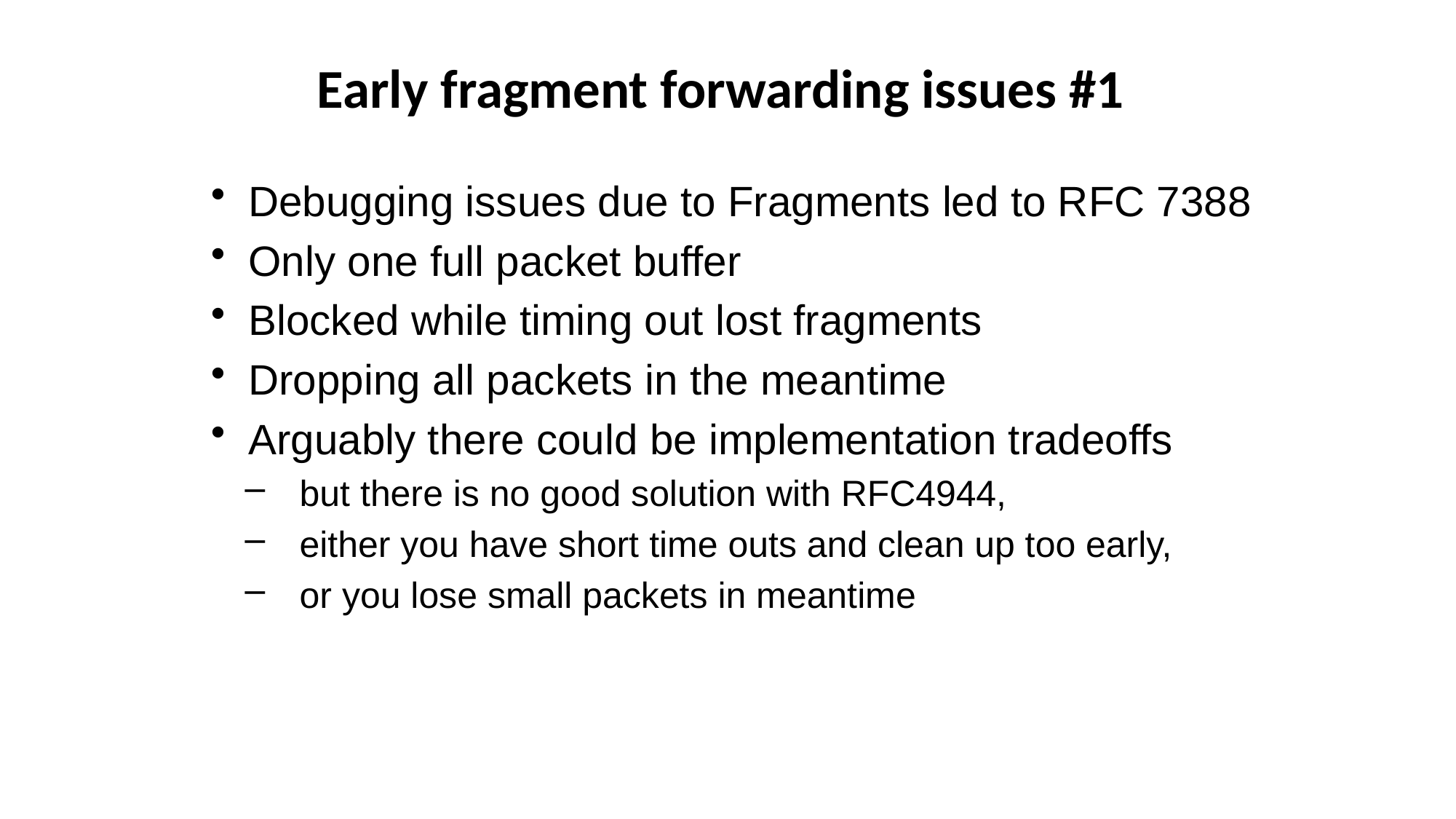

Early fragment forwarding issues #1
 Debugging issues due to Fragments led to RFC 7388
 Only one full packet buffer
 Blocked while timing out lost fragments
 Dropping all packets in the meantime
 Arguably there could be implementation tradeoffs
but there is no good solution with RFC4944,
either you have short time outs and clean up too early,
or you lose small packets in meantime